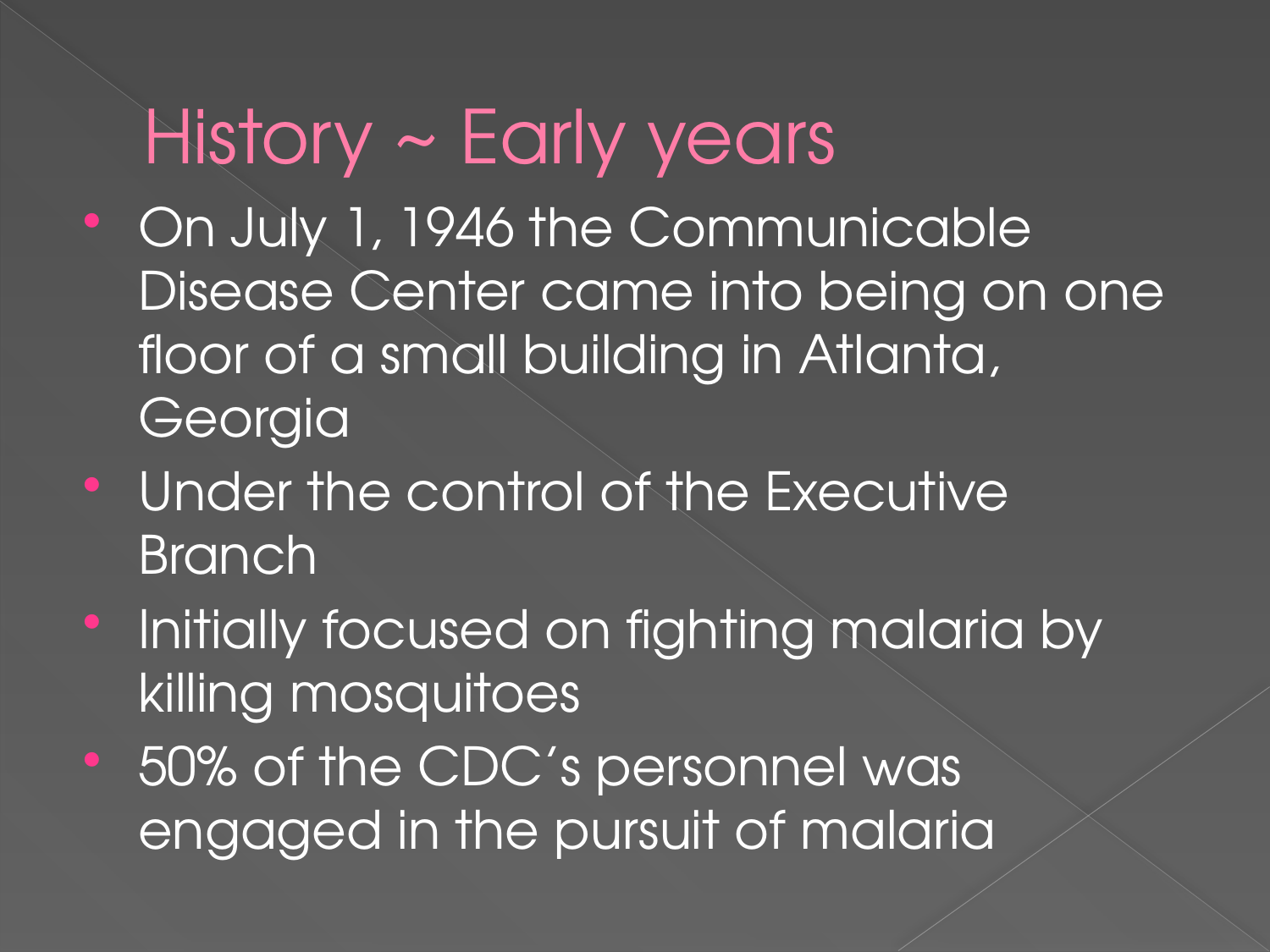

# History ~ Early years
On July 1, 1946 the Communicable Disease Center came into being on one floor of a small building in Atlanta, Georgia
Under the control of the Executive Branch
Initially focused on fighting malaria by killing mosquitoes
50% of the CDC’s personnel was engaged in the pursuit of malaria